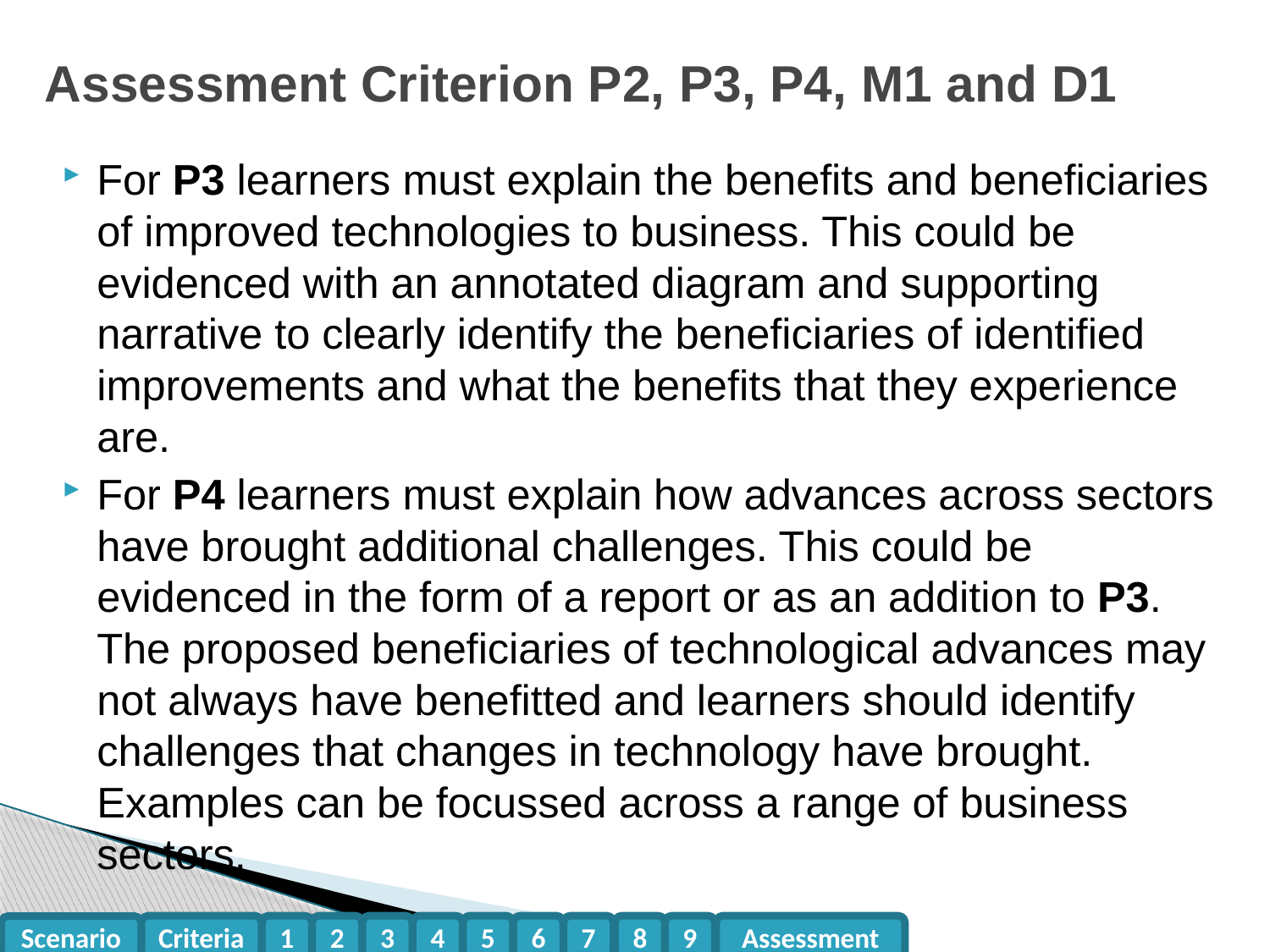

# Assessment Criterion P2, P3, P4, M1 and D1
For P3 learners must explain the benefits and beneficiaries of improved technologies to business. This could be evidenced with an annotated diagram and supporting narrative to clearly identify the beneficiaries of identified improvements and what the benefits that they experience are.
For P4 learners must explain how advances across sectors have brought additional challenges. This could be evidenced in the form of a report or as an addition to P3. The proposed beneficiaries of technological advances may not always have benefitted and learners should identify challenges that changes in technology have brought. Examples can be focussed across a range of business sectors.